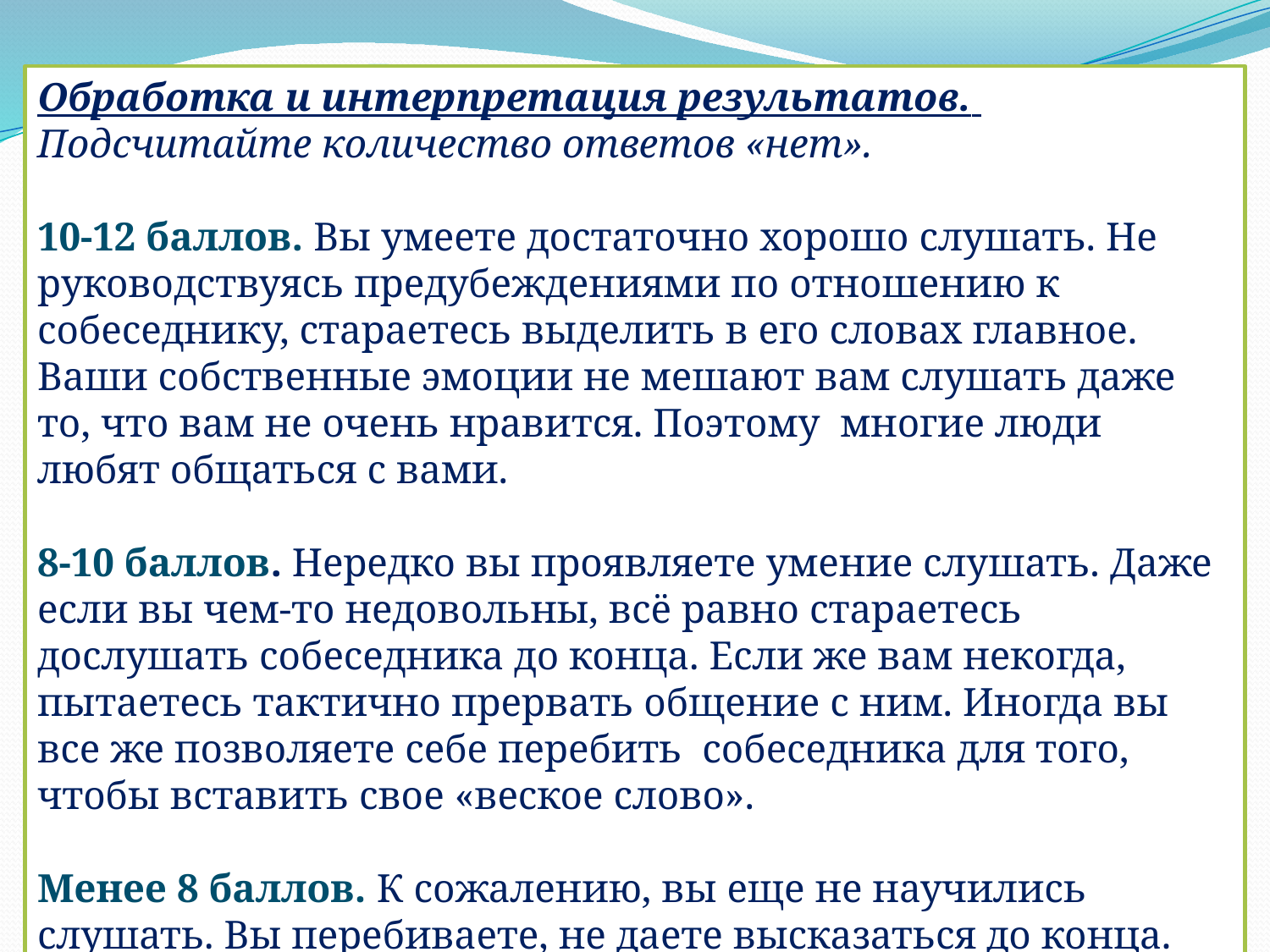

Обработка и интерпретация результатов.
Подсчитайте количество ответов «нет».

10-12 баллов. Вы умеете достаточно хорошо слушать. Не руководствуясь предубеждениями по отношению к собеседнику, стараетесь выделить в его словах главное. Ваши собственные эмоции не мешают вам слушать даже то, что вам не очень нравится. Поэтому  многие люди любят общаться с вами.

8-10 баллов. Нередко вы проявляете умение слушать. Даже если вы чем-то недовольны, всё равно стараетесь дослушать собеседника до конца. Если же вам некогда, пытаетесь тактично прервать общение с ним. Иногда вы все же позволяете себе перебить  собеседника для того, чтобы вставить свое «веское слово».

Менее 8 баллов. К сожалению, вы еще не научились слушать. Вы перебиваете, не даете высказаться до конца. Если вам не нравится то, что собеседник говорит, перестаёте слушать его.